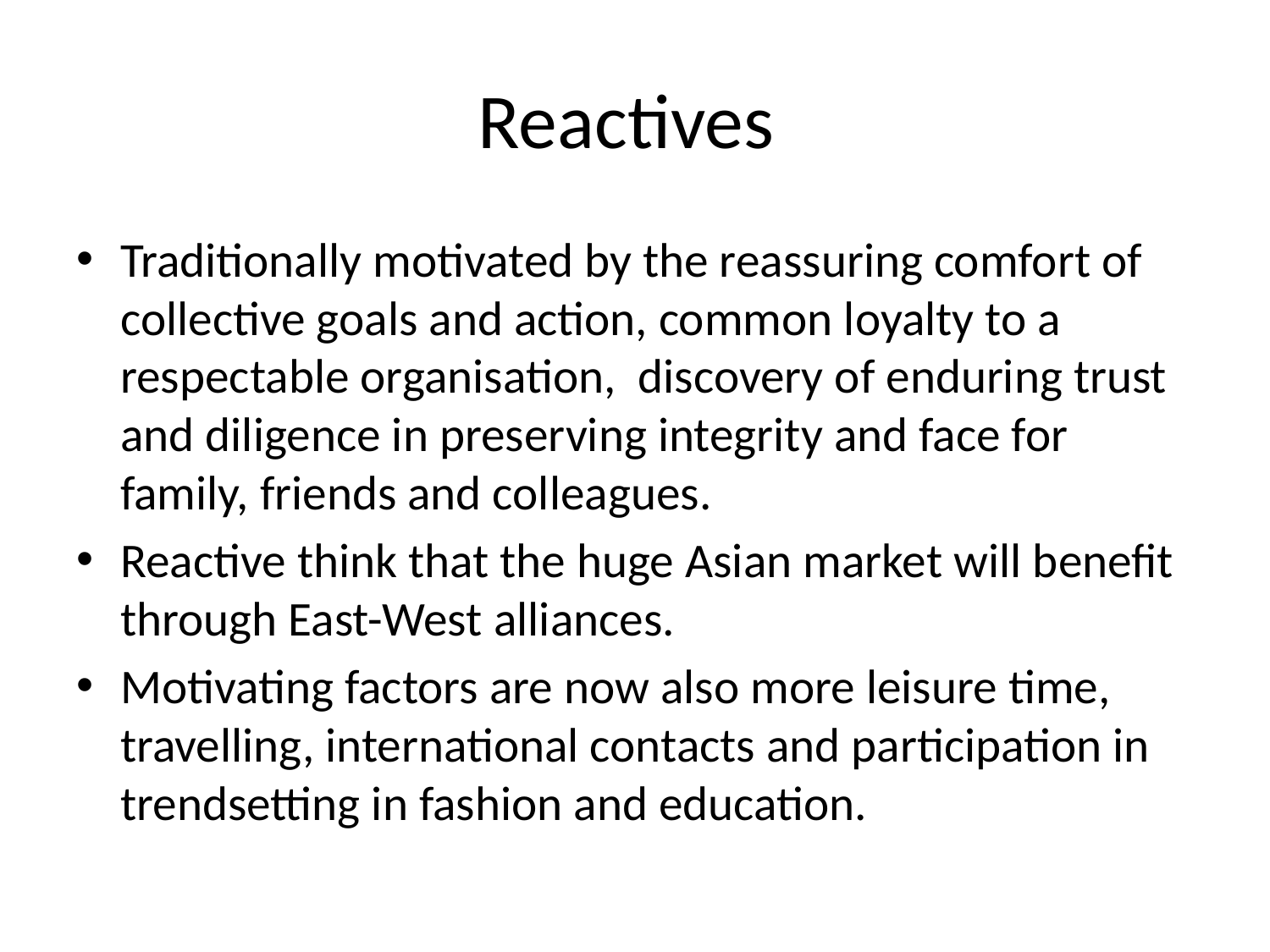

# Reactives
Traditionally motivated by the reassuring comfort of collective goals and action, common loyalty to a respectable organisation,  discovery of enduring trust and diligence in preserving integrity and face for family, friends and colleagues.
Reactive think that the huge Asian market will benefit through East-West alliances.
Motivating factors are now also more leisure time, travelling, international contacts and participation in trendsetting in fashion and education.